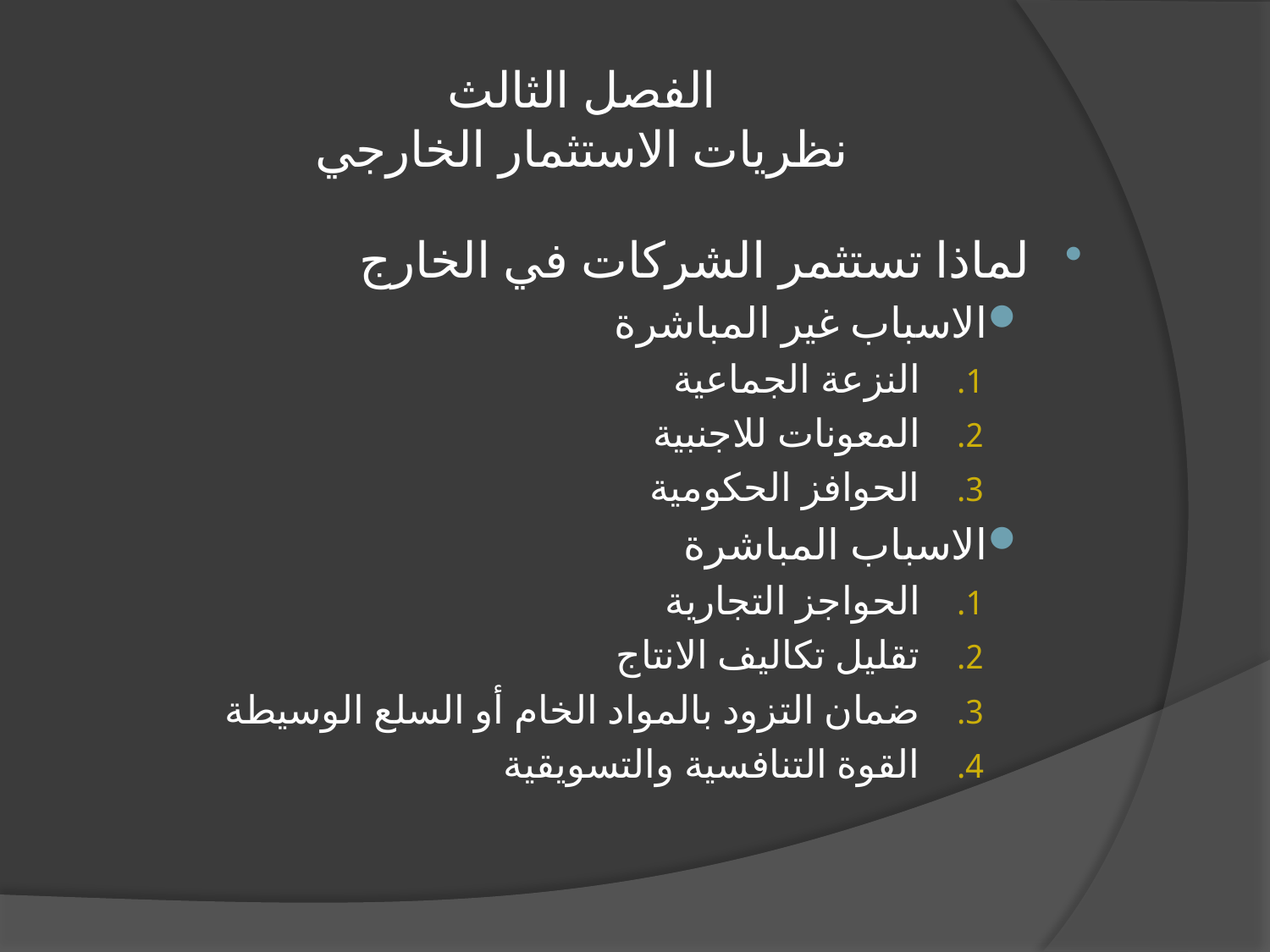

# الفصل الثالث نظريات الاستثمار الخارجي
لماذا تستثمر الشركات في الخارج
الاسباب غير المباشرة
النزعة الجماعية
المعونات للاجنبية
الحوافز الحكومية
الاسباب المباشرة
الحواجز التجارية
تقليل تكاليف الانتاج
ضمان التزود بالمواد الخام أو السلع الوسيطة
القوة التنافسية والتسويقية